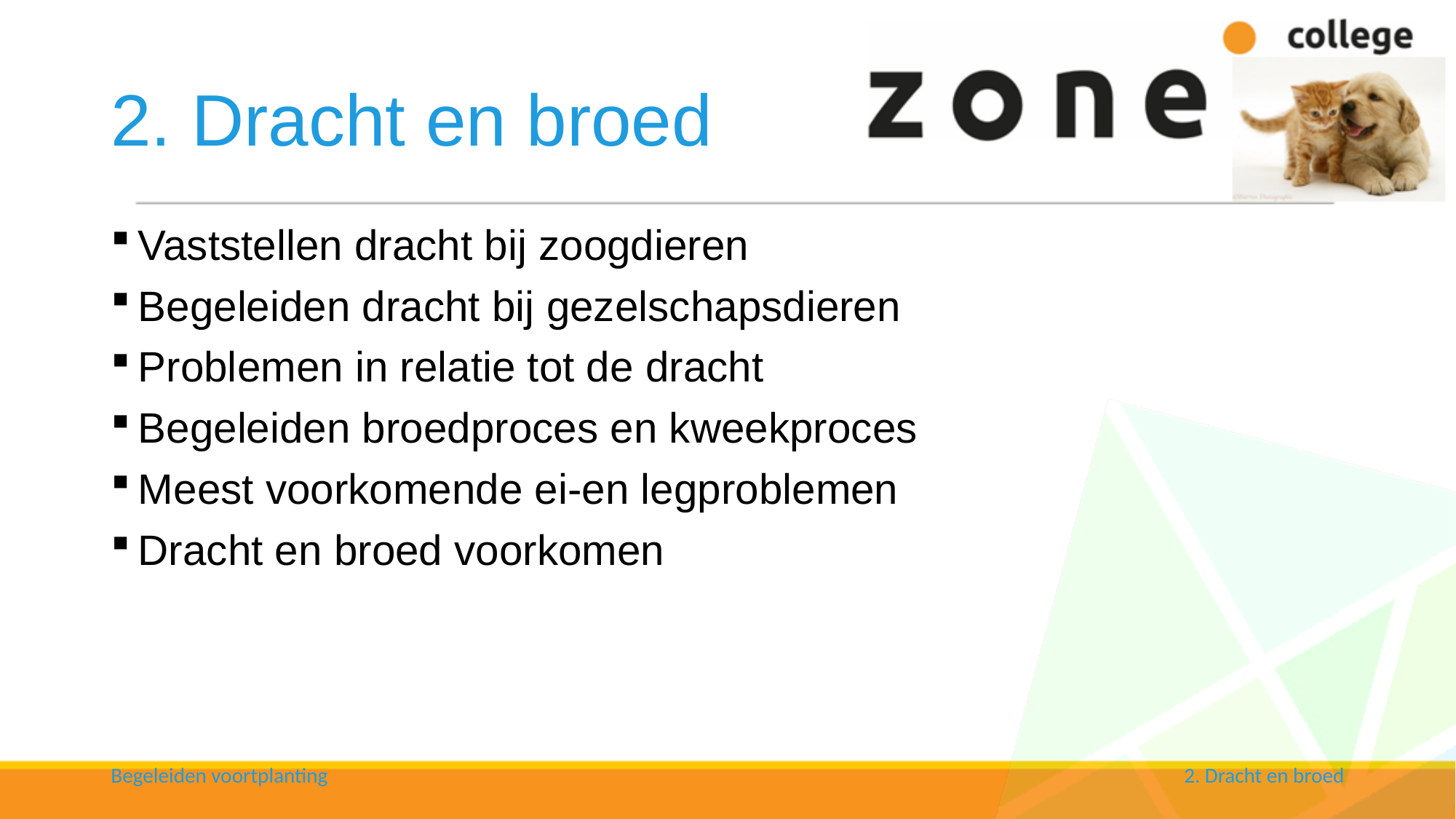

# 2. Dracht en broed
Vaststellen dracht bij zoogdieren
Begeleiden dracht bij gezelschapsdieren
Problemen in relatie tot de dracht
Begeleiden broedproces en kweekproces
Meest voorkomende ei-en legproblemen
Dracht en broed voorkomen
Begeleiden voortplanting
2. Dracht en broed